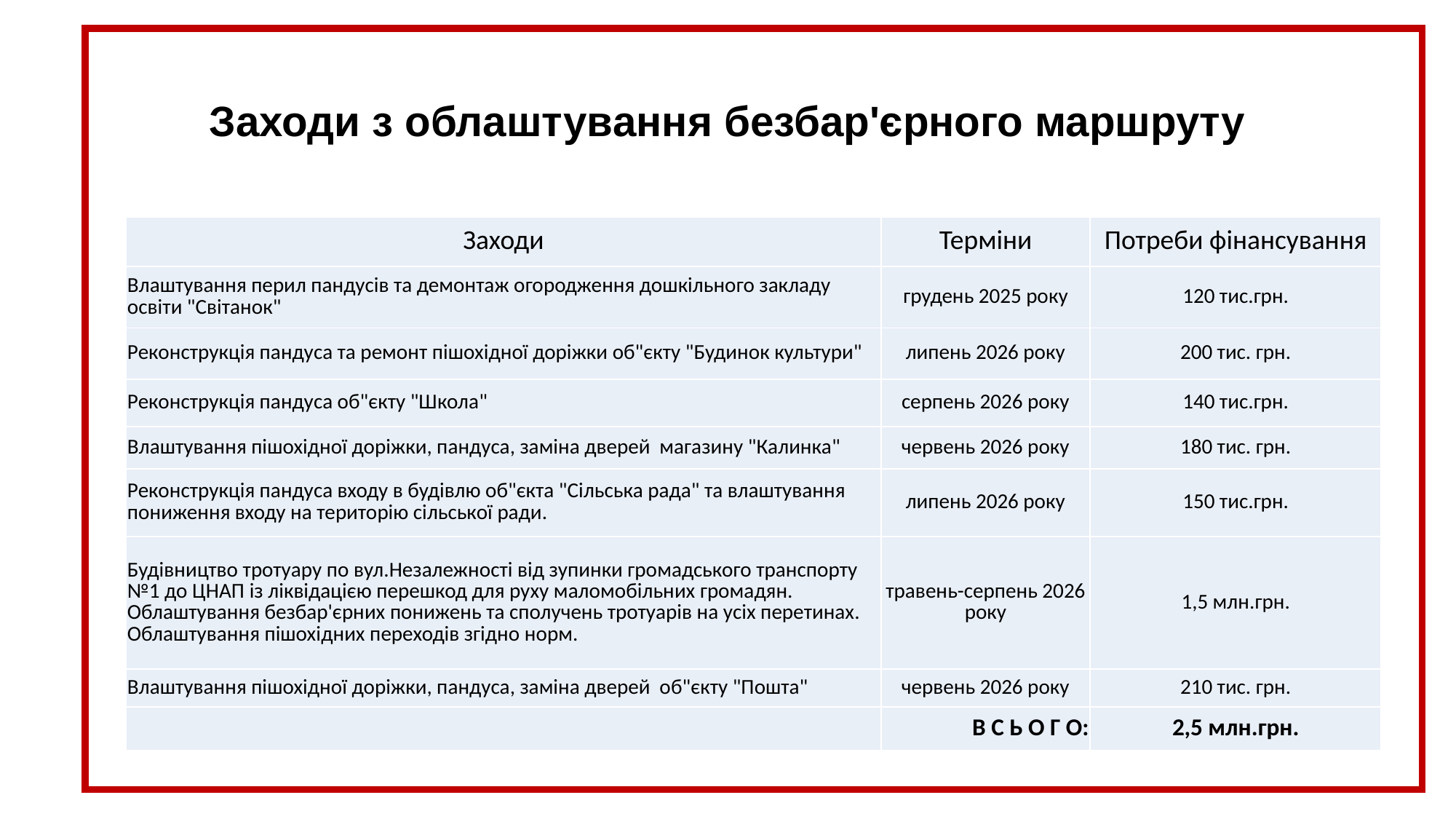

Т р а Р
- Зупинка громадського транспорту №1 –
# Заходи з облаштування безбар'єрного маршруту
| Заходи | Терміни | Потреби фінансування |
| --- | --- | --- |
| Влаштування перил пандусів та демонтаж огородження дошкільного закладу освіти "Світанок" | грудень 2025 року | 120 тис.грн. |
| Реконструкція пандуса та ремонт пішохідної доріжки об"єкту "Будинок культури" | липень 2026 року | 200 тис. грн. |
| Реконструкція пандуса об"єкту "Школа" | серпень 2026 року | 140 тис.грн. |
| Влаштування пішохідної доріжки, пандуса, заміна дверей магазину "Калинка" | червень 2026 року | 180 тис. грн. |
| Реконструкція пандуса входу в будівлю об"єкта "Сільська рада" та влаштування пониження входу на територію сільської ради. | липень 2026 року | 150 тис.грн. |
| Будівництво тротуару по вул.Незалежності від зупинки громадського транспорту №1 до ЦНАП із ліквідацією перешкод для руху маломобільних громадян. Облаштування безбар'єрних понижень та сполучень тротуарів на усіх перетинах. Облаштування пішохідних переходів згідно норм. | травень-серпень 2026 року | 1,5 млн.грн. |
| Влаштування пішохідної доріжки, пандуса, заміна дверей об"єкту "Пошта" | червень 2026 року | 210 тис. грн. |
|  | В С Ь О Г О: | 2,5 млн.грн. |